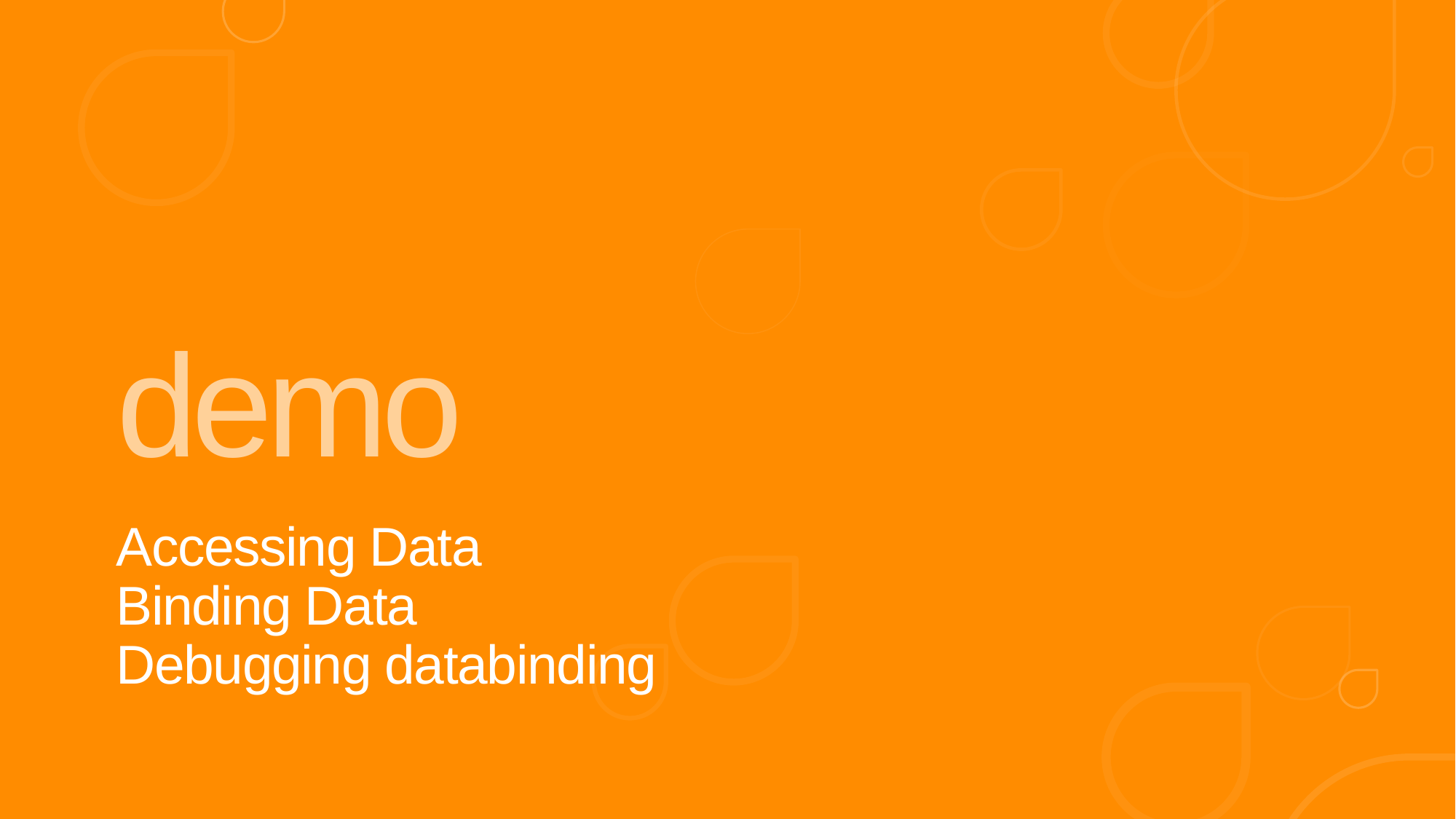

demo
Accessing Data
Binding Data
Debugging databinding